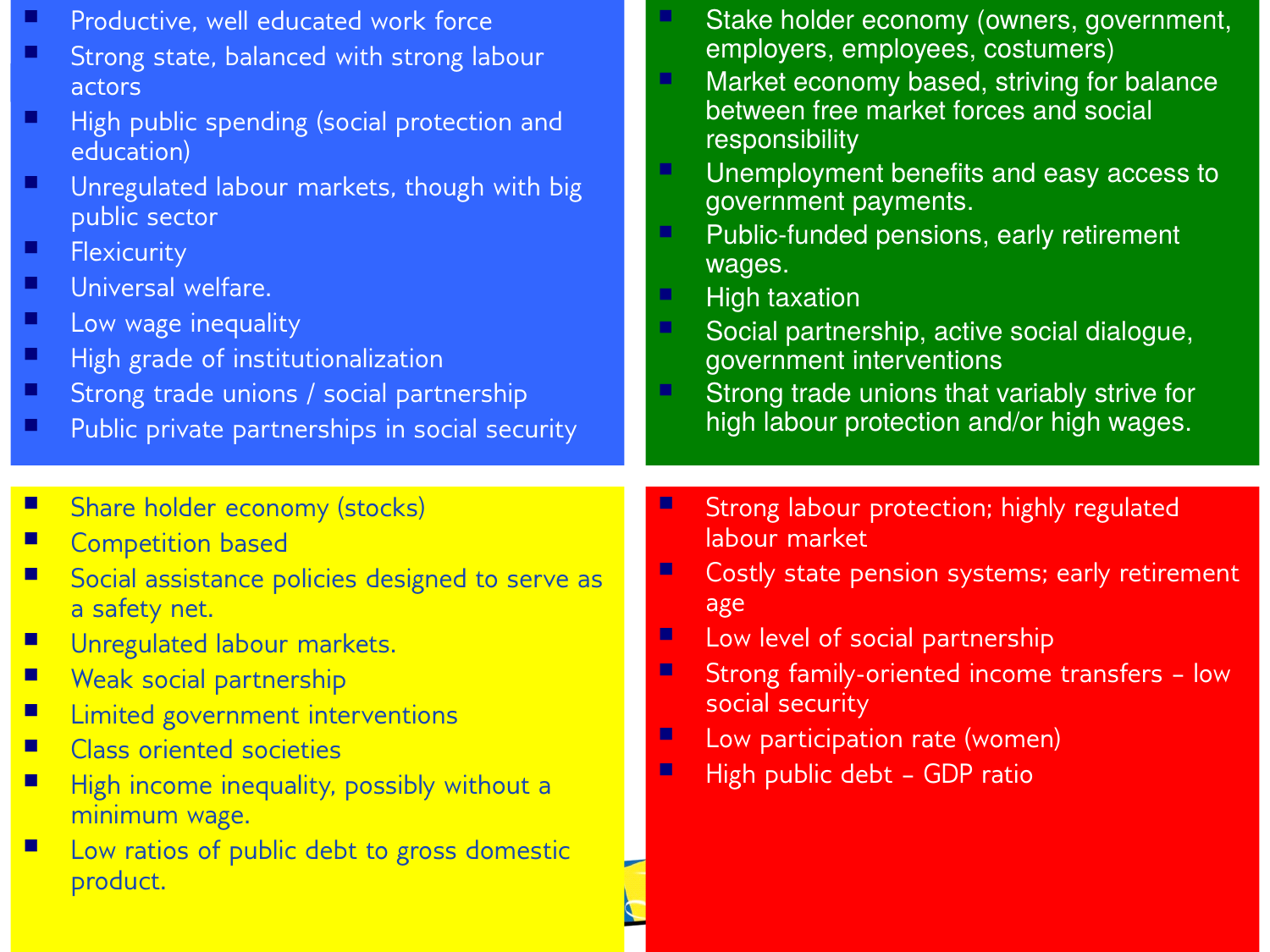

Productive, well educated work force
Strong state, balanced with strong labour actors
High public spending (social protection and education)
Unregulated labour markets, though with big public sector
Flexicurity
Universal welfare.
Low wage inequality
High grade of institutionalization
Strong trade unions / social partnership
Public private partnerships in social security

Stake holder economy (owners, government, employers, employees, costumers)
Market economy based, striving for balance between free market forces and social responsibility
Unemployment benefits and easy access to government payments.
Public-funded pensions, early retirement wages.
High taxation
Social partnership, active social dialogue, government interventions
Strong trade unions that variably strive for high labour protection and/or high wages.

Share holder economy (stocks)
Competition based
Social assistance policies designed to serve as a safety net.
Unregulated labour markets.
Weak social partnership
Limited government interventions
Class oriented societies
High income inequality, possibly without a minimum wage.
Low ratios of public debt to gross domestic product.

Strong labour protection; highly regulated labour market
Costly state pension systems; early retirement age
Low level of social partnership
Strong family-oriented income transfers – low social security
Low participation rate (women)
High public debt – GDP ratio

31